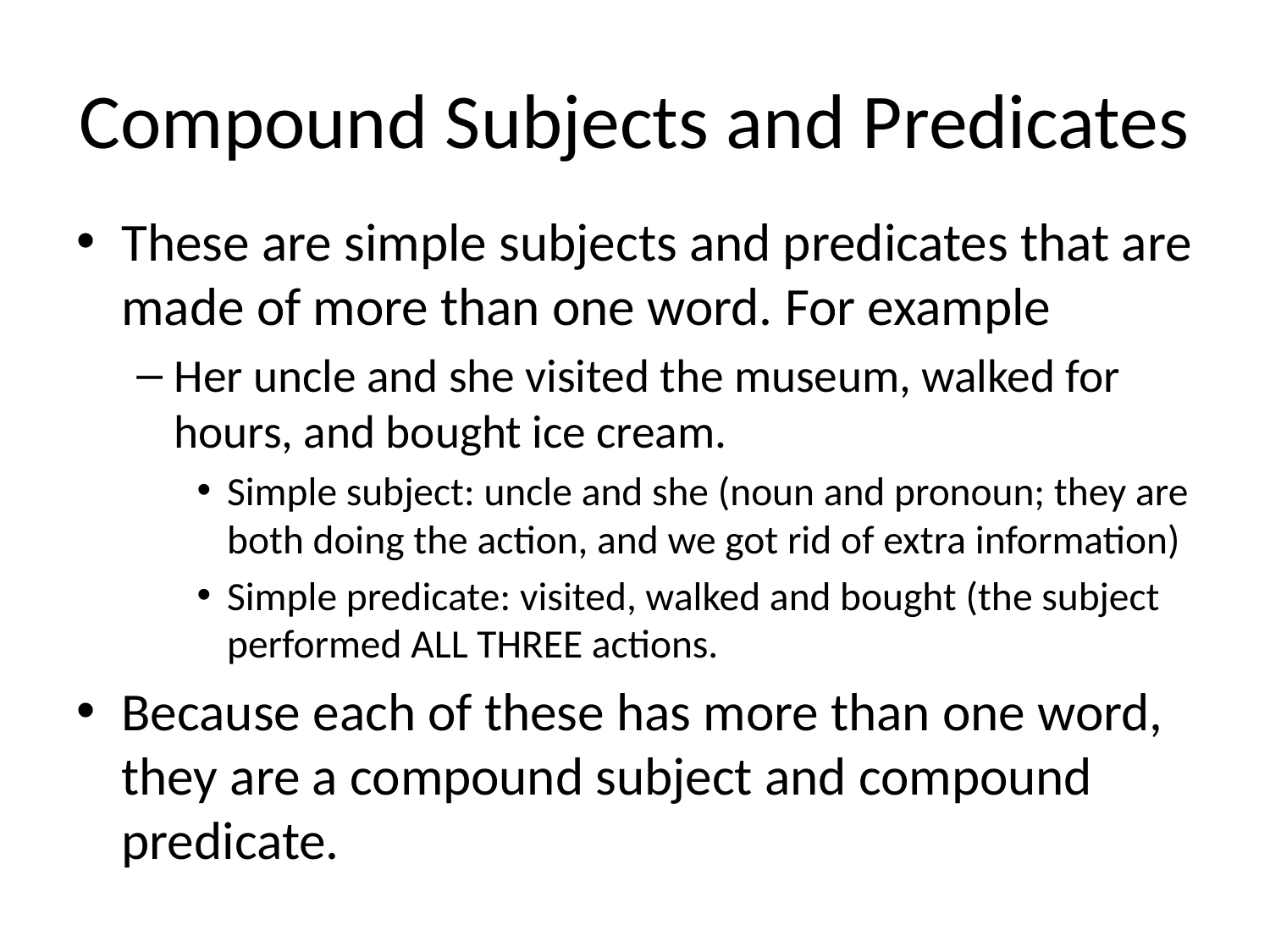

# Compound Subjects and Predicates
These are simple subjects and predicates that are made of more than one word. For example
Her uncle and she visited the museum, walked for hours, and bought ice cream.
Simple subject: uncle and she (noun and pronoun; they are both doing the action, and we got rid of extra information)
Simple predicate: visited, walked and bought (the subject performed ALL THREE actions.
Because each of these has more than one word, they are a compound subject and compound predicate.